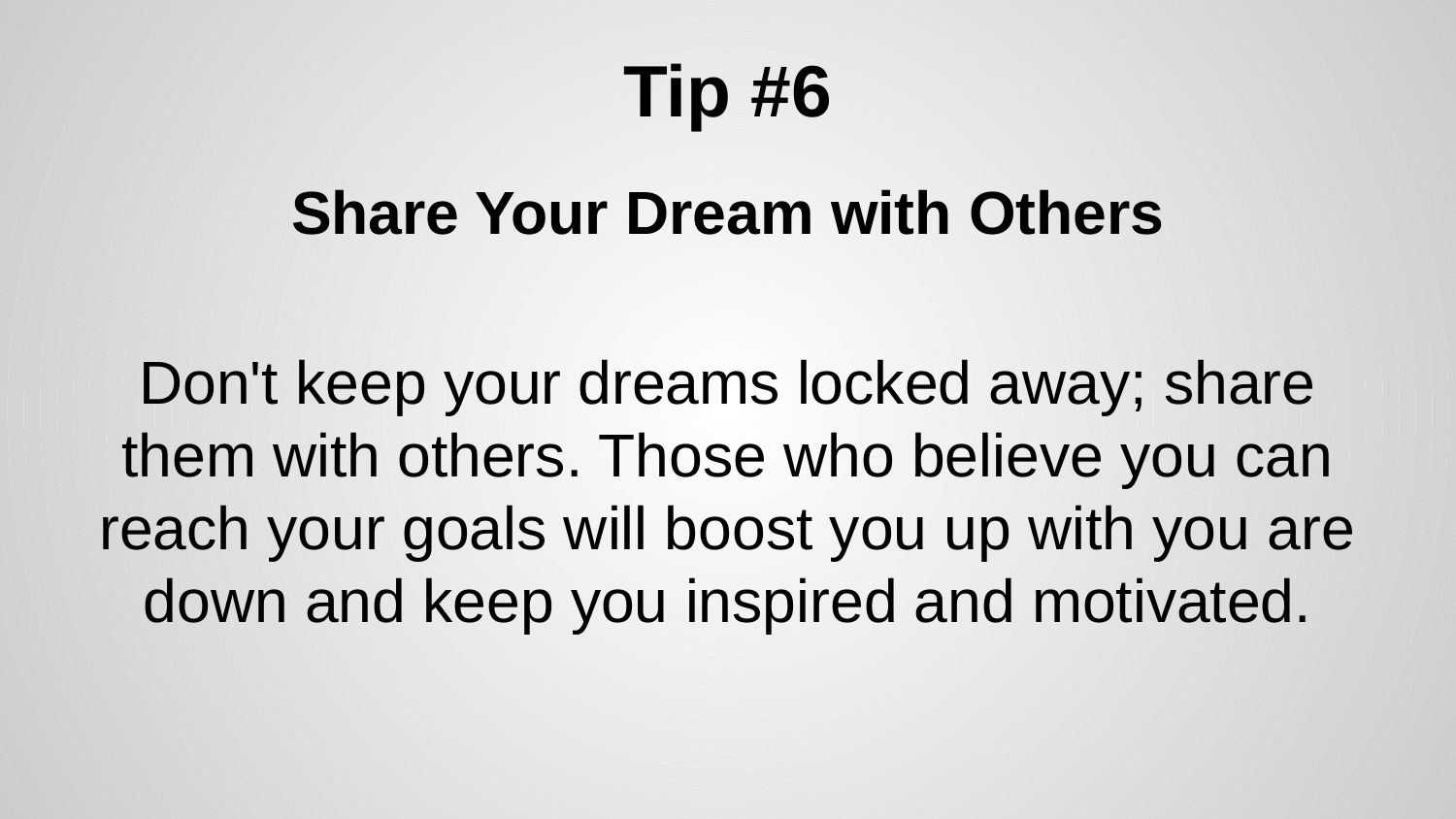

# Tip #6
Share Your Dream with Others

Don't keep your dreams locked away; share them with others. Those who believe you can reach your goals will boost you up with you are down and keep you inspired and motivated.